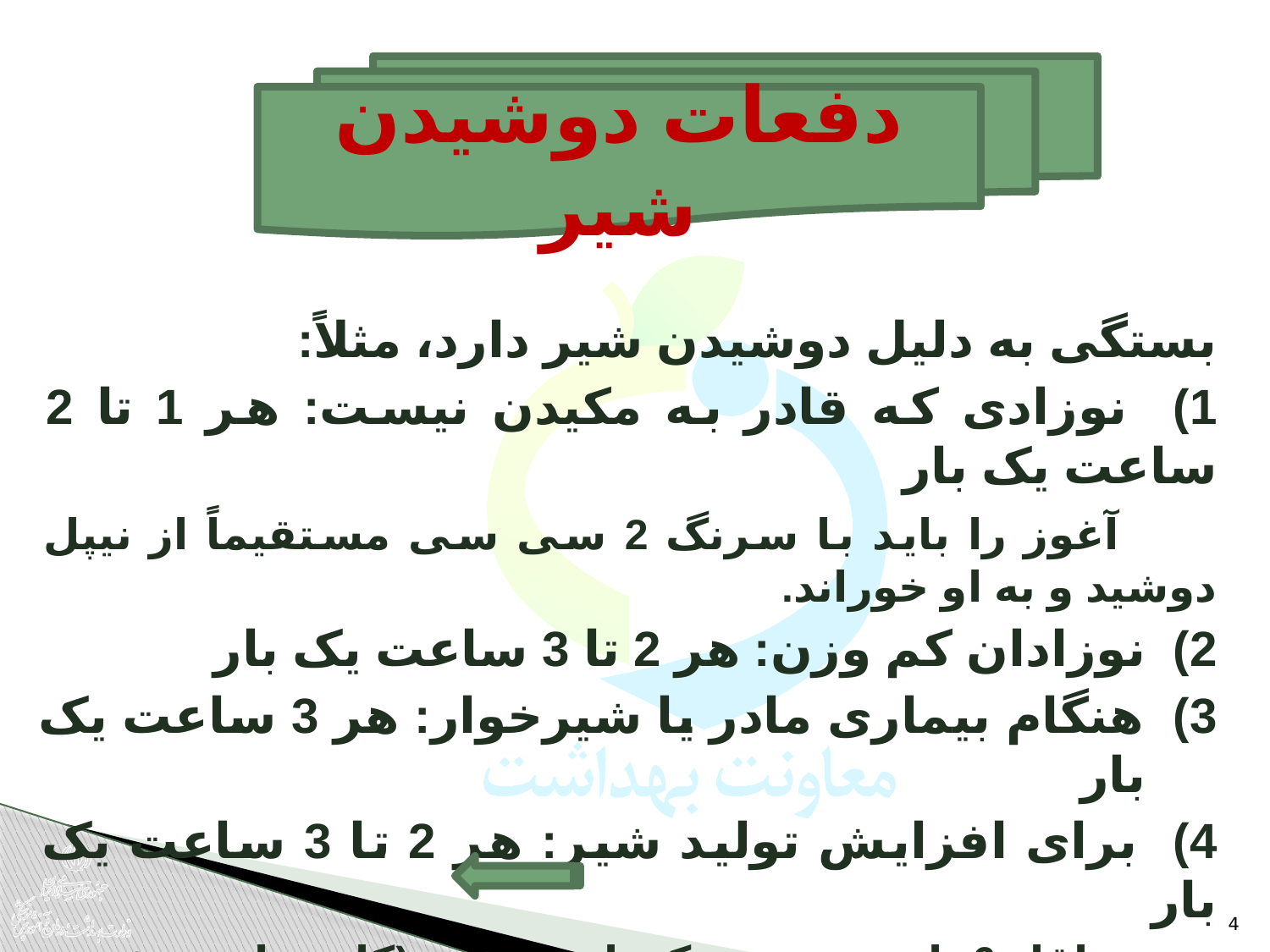

دفعات دوشیدن شیر

بستگی به دلیل دوشیدن شیر دارد، مثلاً:
1)  نوزادی که قادر به مکیدن نیست: هر 1 تا 2 ساعت یک بار
     آغوز را باید با سرنگ 2 سی سی مستقیماً از نیپل دوشید و به او خوراند.
2)  نوزادان کم وزن: هر 2 تا 3 ساعت یک بار
3)  هنگام بیماری مادر یا شیرخوار: هر 3 ساعت یک بار
4)  برای افزایش تولید شیر: هر 2 تا 3 ساعت یک بار
      حداقل 6 بار در روز و یک بار در شب (کل زمان دوشیدن شیر در شبانه روز
      کمتر از 100 دقیقه نباشد).

4